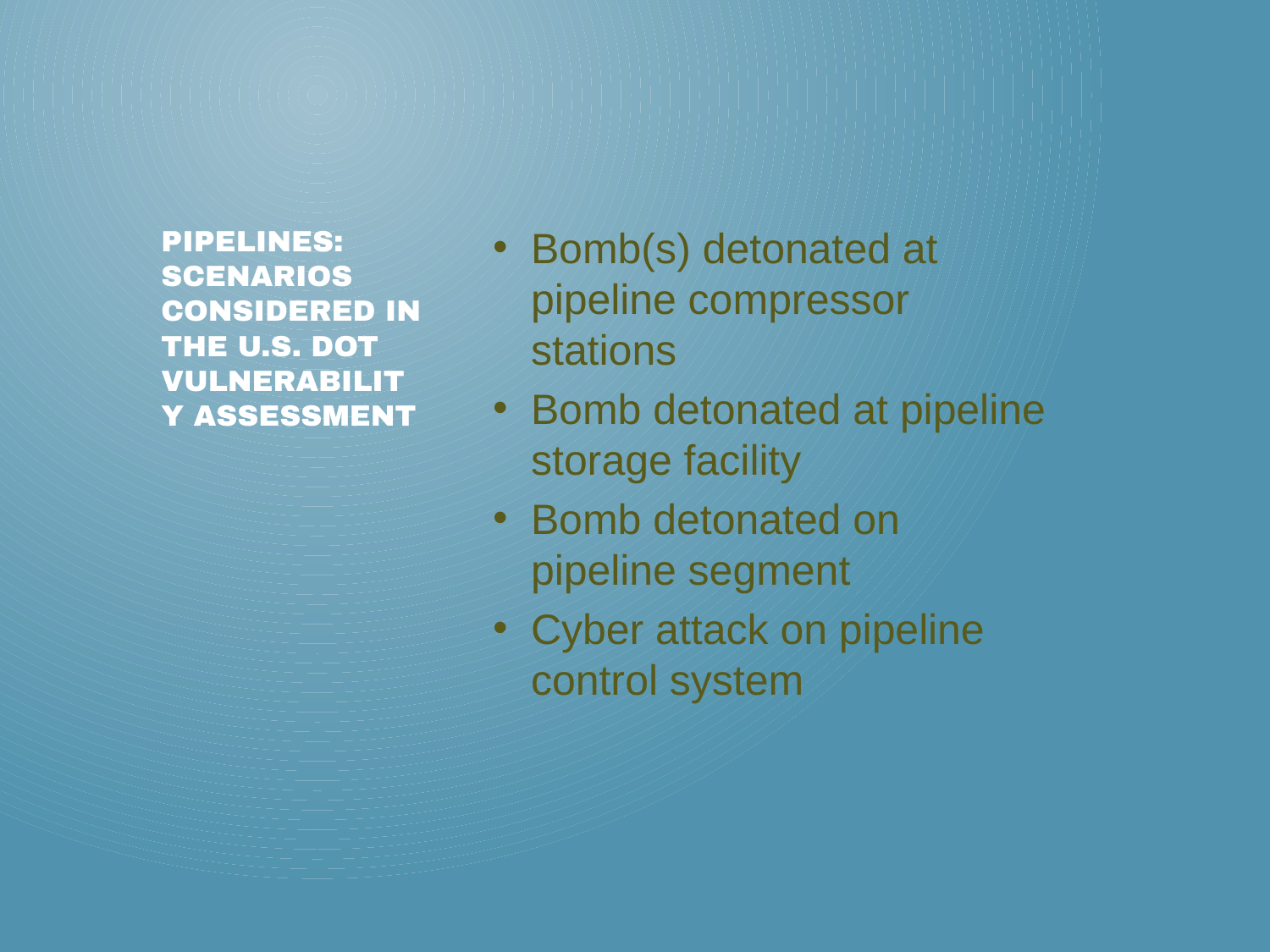

Bomb(s) detonated at pipeline compressor stations
Bomb detonated at pipeline storage facility
Bomb detonated on pipeline segment
Cyber attack on pipeline control system

# Pipelines: Scenarios Considered in the U.S. DOT Vulnerability Assessment